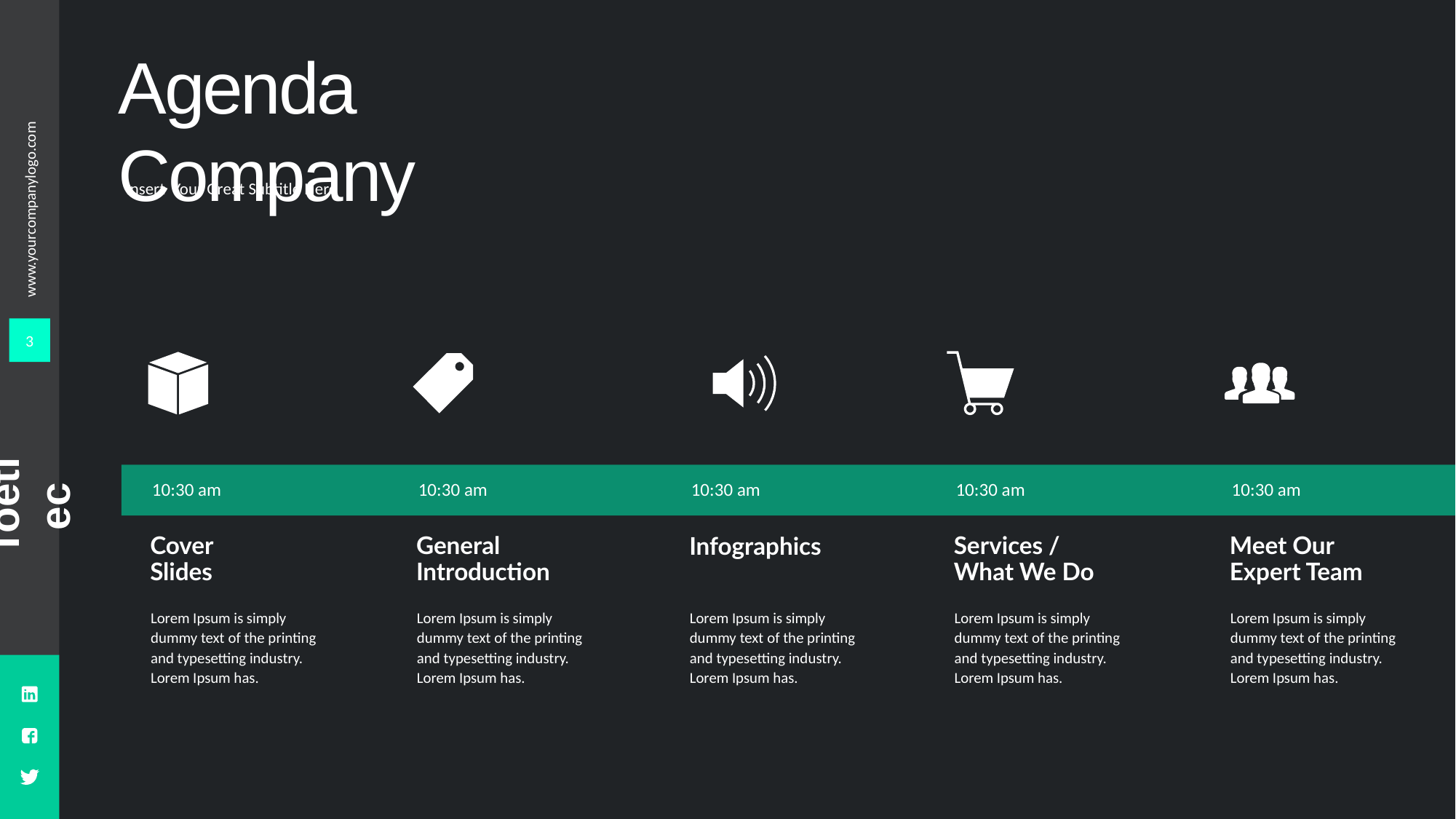

Agenda Company
Insert  Your Great Subtitle Here
3

10:30 am
10:30 am
10:30 am
10:30 am
10:30 am
Infographics
Cover
Slides
General
Introduction
Services /
What We Do
Meet Our
Expert Team
Lorem Ipsum is simply dummy text of the printing and typesetting industry. Lorem Ipsum has.
Lorem Ipsum is simply dummy text of the printing and typesetting industry. Lorem Ipsum has.
Lorem Ipsum is simply dummy text of the printing and typesetting industry. Lorem Ipsum has.
Lorem Ipsum is simply dummy text of the printing and typesetting industry. Lorem Ipsum has.
Lorem Ipsum is simply dummy text of the printing and typesetting industry. Lorem Ipsum has.